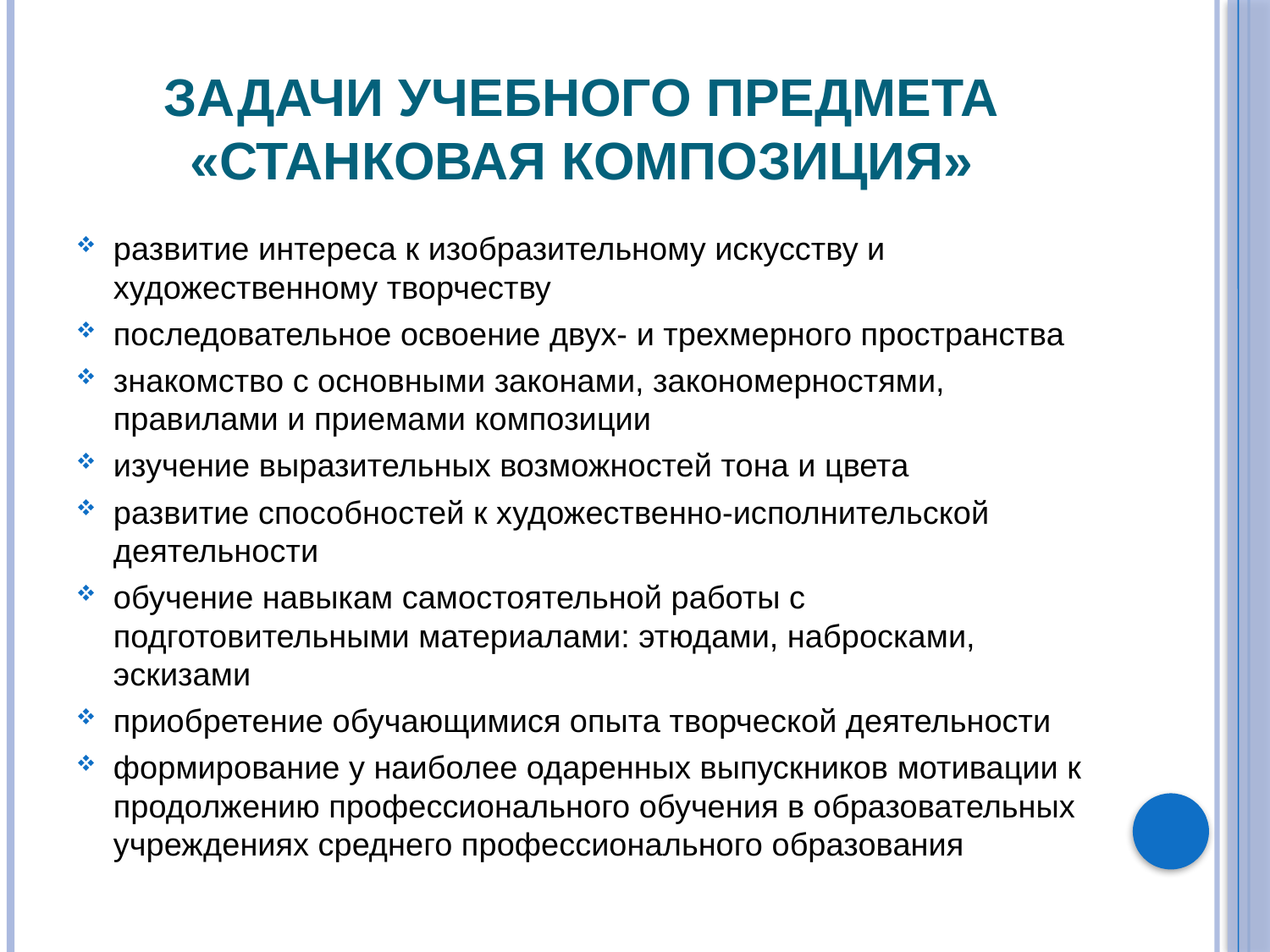

# Задачи учебного предмета «станковая композиция»
развитие интереса к изобразительному искусству и художественному творчеству
последовательное освоение двух- и трехмерного пространства
знакомство с основными законами, закономерностями, правилами и приемами композиции
изучение выразительных возможностей тона и цвета
развитие способностей к художественно-исполнительской деятельности
обучение навыкам самостоятельной работы с подготовительными материалами: этюдами, набросками, эскизами
приобретение обучающимися опыта творческой деятельности
формирование у наиболее одаренных выпускников мотивации к продолжению профессионального обучения в образовательных учреждениях среднего профессионального образования